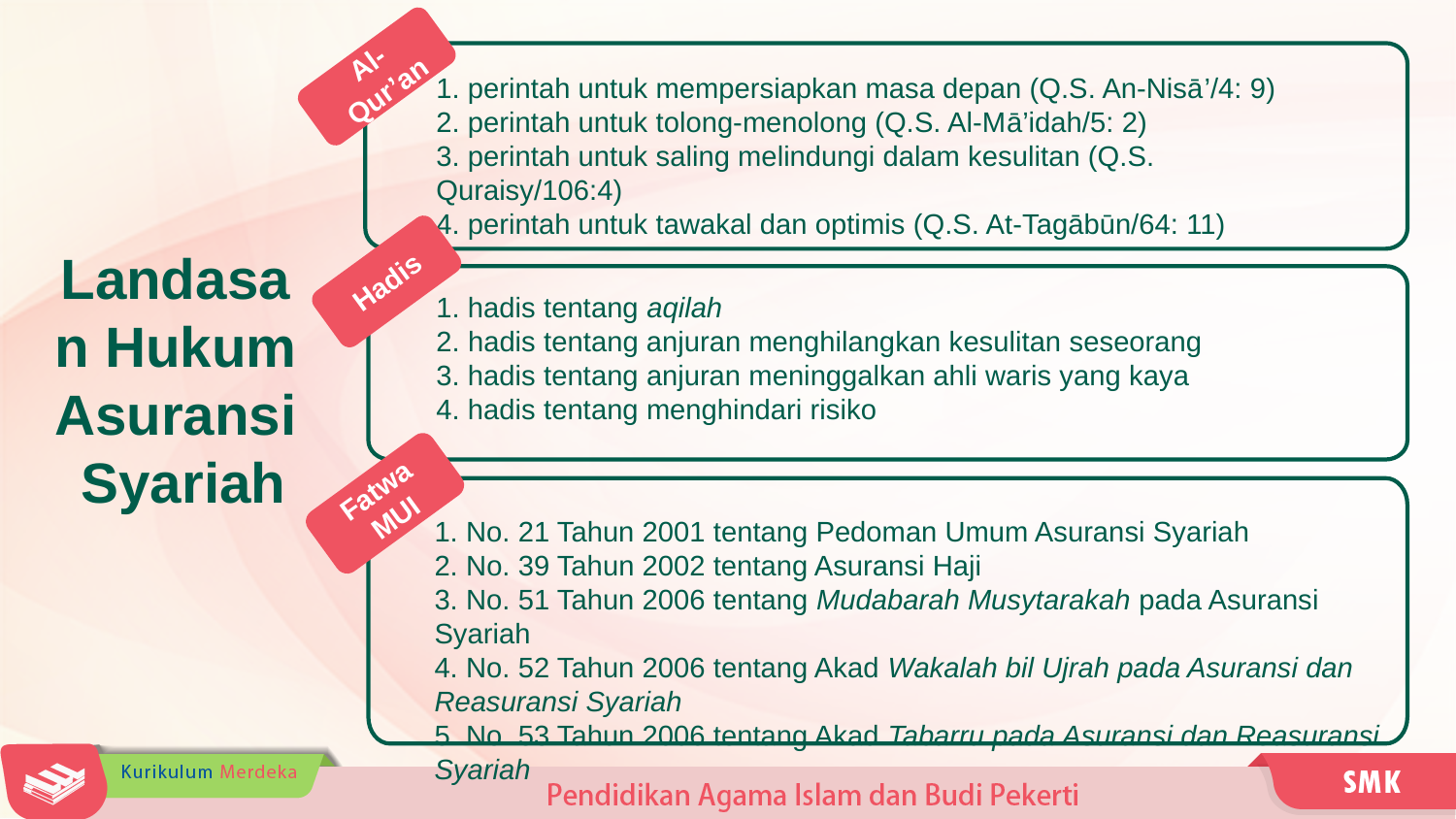

Al-Qur’an

1. perintah untuk mempersiapkan masa depan (Q.S. An-Nisā’/4: 9)
2. perintah untuk tolong-menolong (Q.S. Al-Mā’idah/5: 2)
3. perintah untuk saling melindungi dalam kesulitan (Q.S. Quraisy/106:4)
4. perintah untuk tawakal dan optimis (Q.S. At-Tagābūn/64: 11)
Landasan Hukum Asuransi  Syariah
Hadis

1. hadis tentang aqilah
2. hadis tentang anjuran menghilangkan kesulitan seseorang
3. hadis tentang anjuran meninggalkan ahli waris yang kaya
4. hadis tentang menghindari risiko
Fatwa MUI

1. No. 21 Tahun 2001 tentang Pedoman Umum Asuransi Syariah
2. No. 39 Tahun 2002 tentang Asuransi Haji
3. No. 51 Tahun 2006 tentang Mudabarah Musytarakah pada Asuransi Syariah
4. No. 52 Tahun 2006 tentang Akad Wakalah bil Ujrah pada Asuransi dan Reasuransi Syariah
5. No. 53 Tahun 2006 tentang Akad Tabarru pada Asuransi dan Reasuransi Syariah